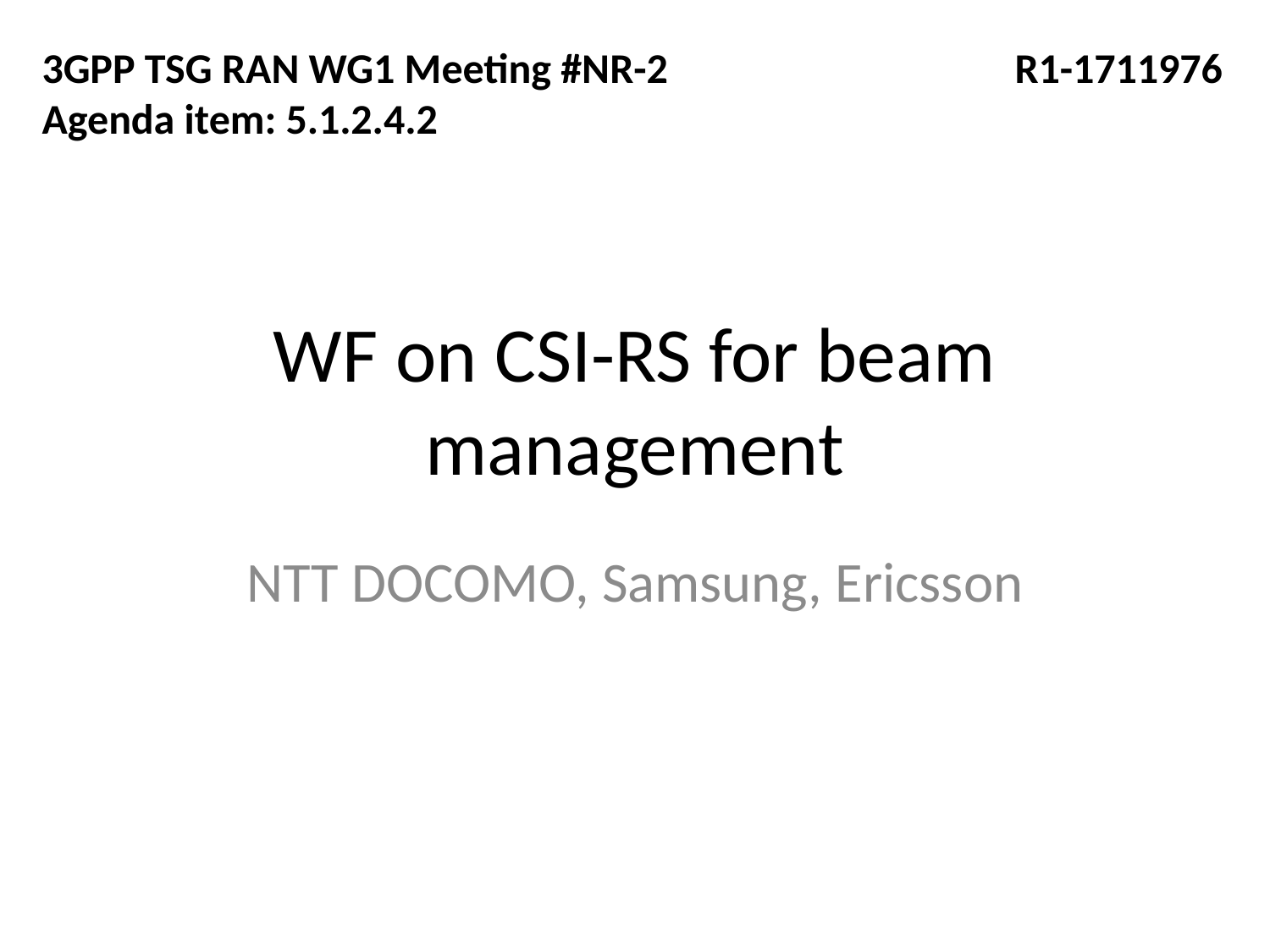

3GPP TSG RAN WG1 Meeting #NR-2
Agenda item: 5.1.2.4.2
R1-1711976
# WF on CSI-RS for beam management
NTT DOCOMO, Samsung, Ericsson